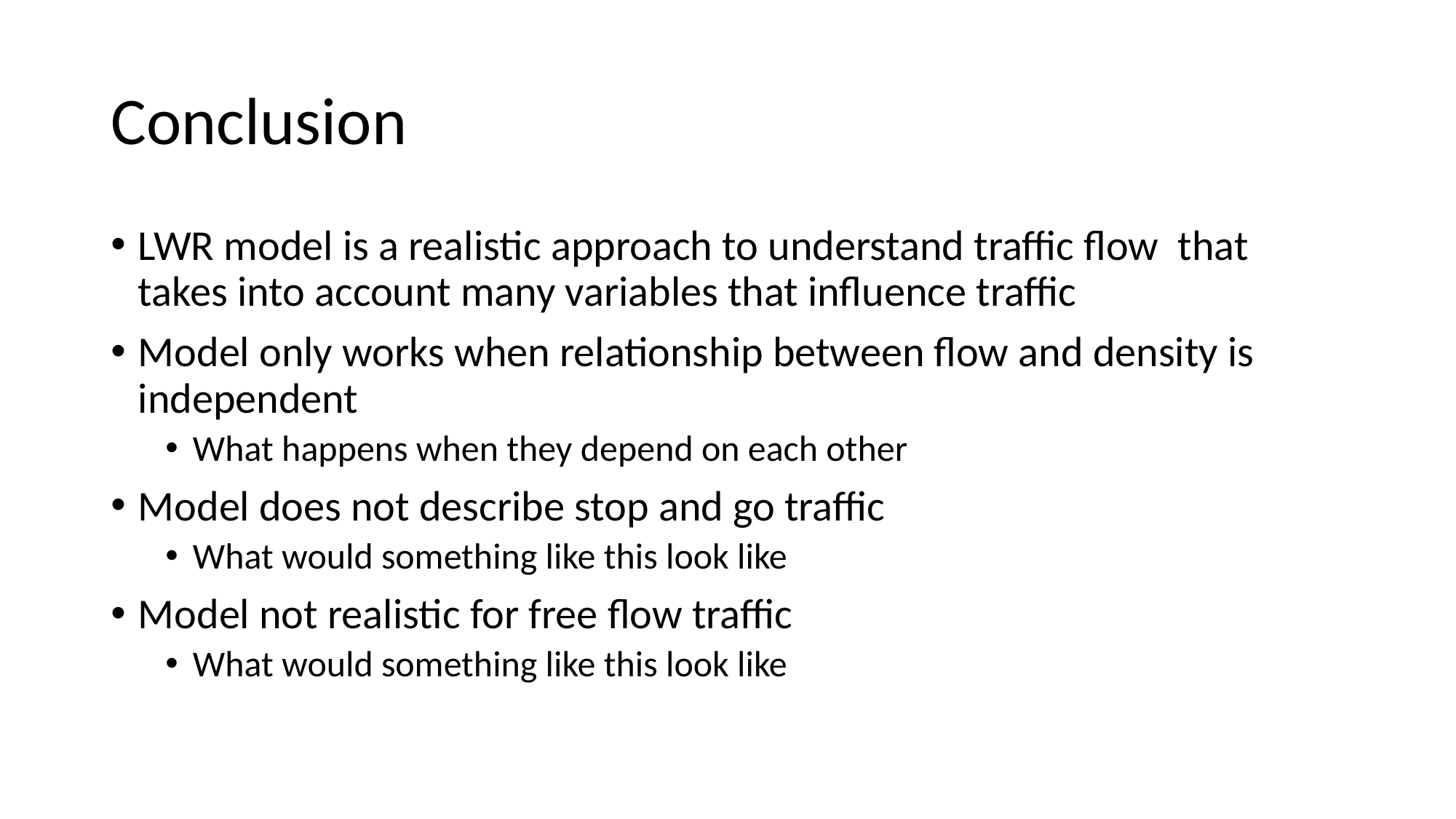

# Conclusion
LWR model is a realistic approach to understand traffic flow  that takes into account many variables that influence traffic
Model only works when relationship between flow and density is independent
What happens when they depend on each other
Model does not describe stop and go traffic
What would something like this look like
Model not realistic for free flow traffic
What would something like this look like